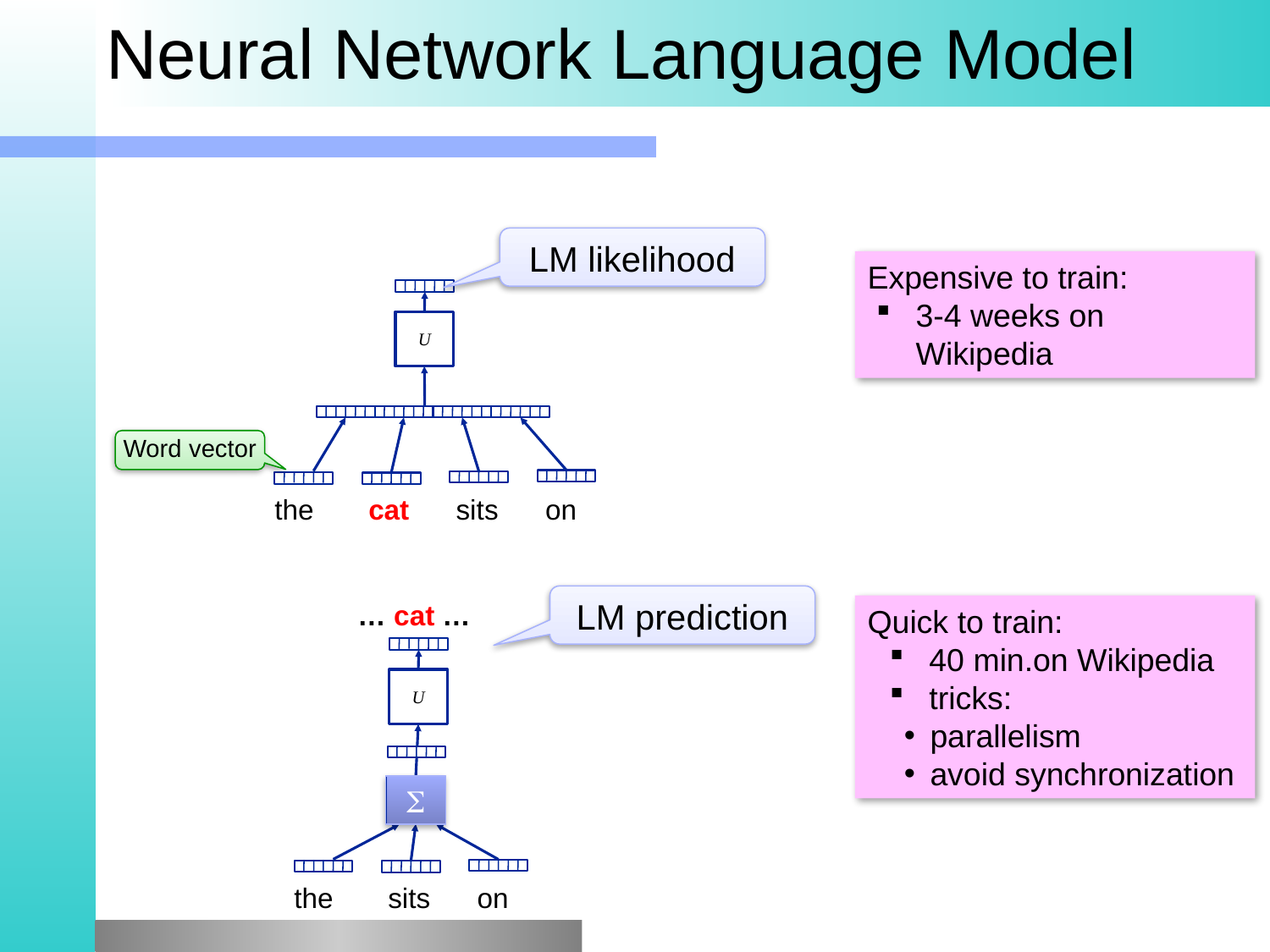

# Neural Network Language Model
LM likelihood
Expensive to train:
3-4 weeks on Wikipedia

U

Word vector

the       cat      sits      on
LM prediction
Quick to train:
40 min.on Wikipedia
tricks:
parallelism
avoid synchronization
… cat …

U

Σ

the       sits      on